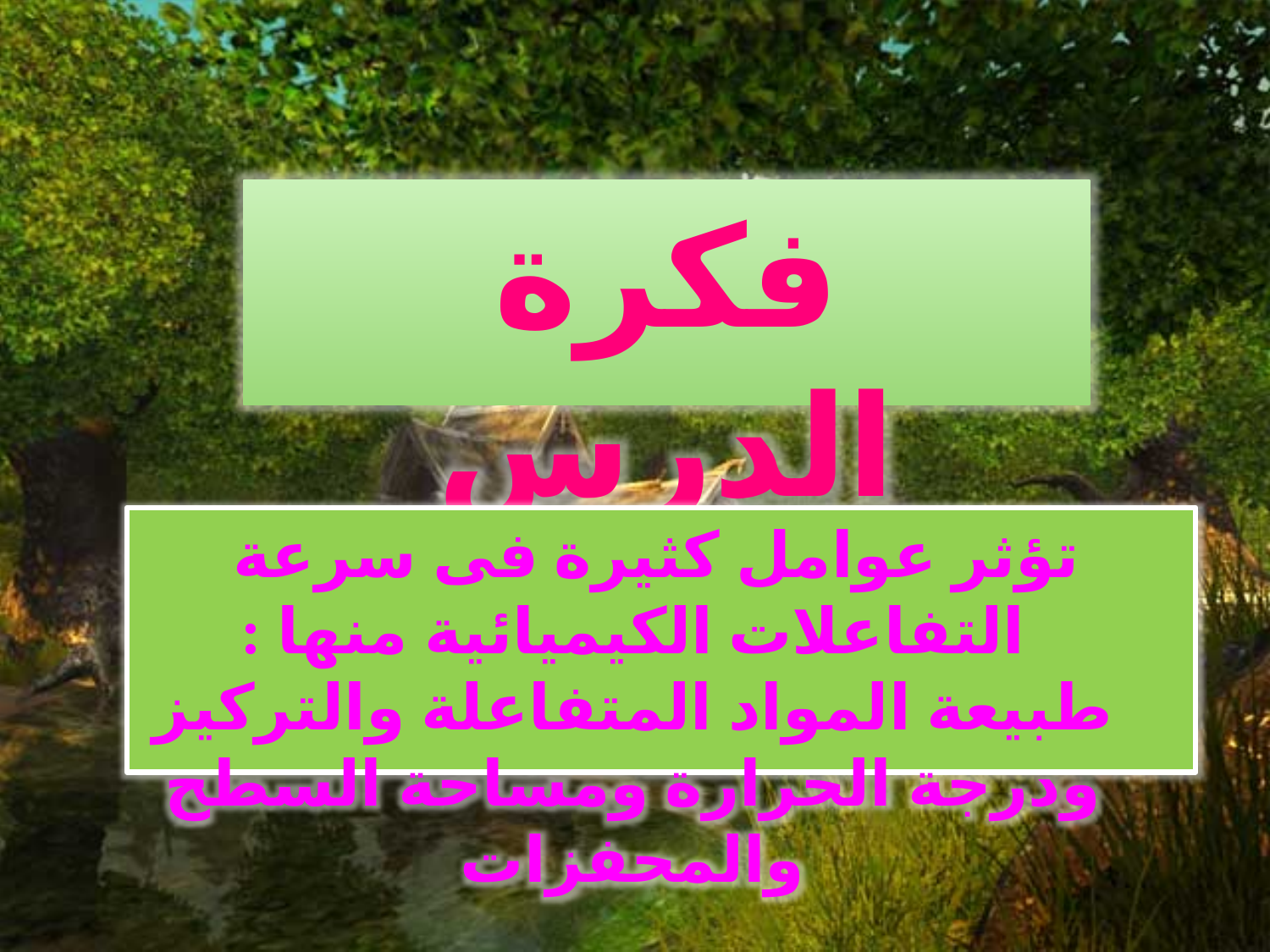

فكرة الدرس
تؤثر عوامل كثيرة فى سرعة التفاعلات الكيميائية منها : طبيعة المواد المتفاعلة والتركيز ودرجة الحرارة ومساحة السطح والمحفزات